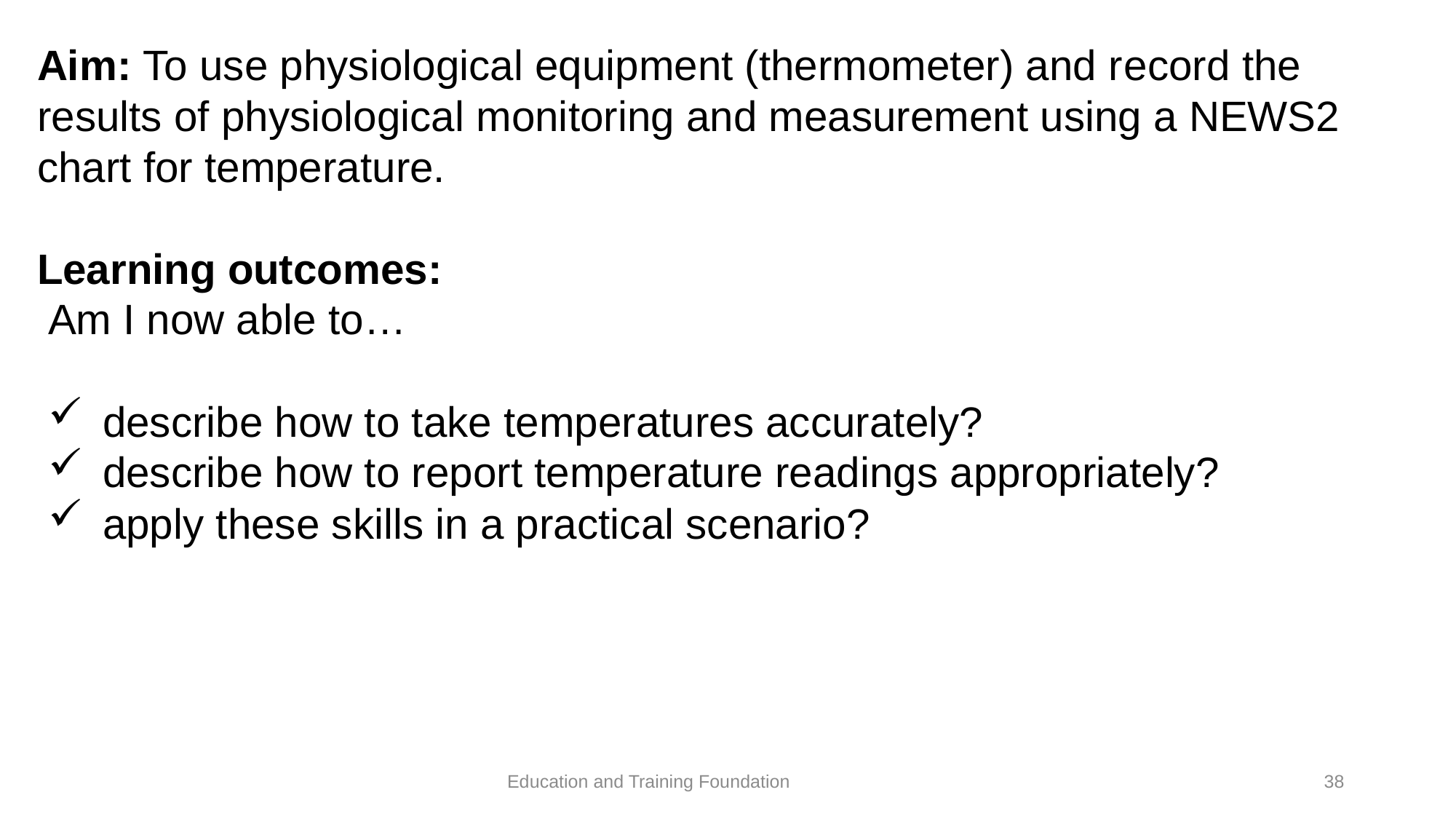

# Aim: To use physiological equipment (thermometer) and record the results of physiological monitoring and measurement using a NEWS2 chart for temperature. Learning outcomes:
Am I now able to…
describe how to take temperatures accurately?
describe how to report temperature readings appropriately?
apply these skills in a practical scenario?

38
Education and Training Foundation